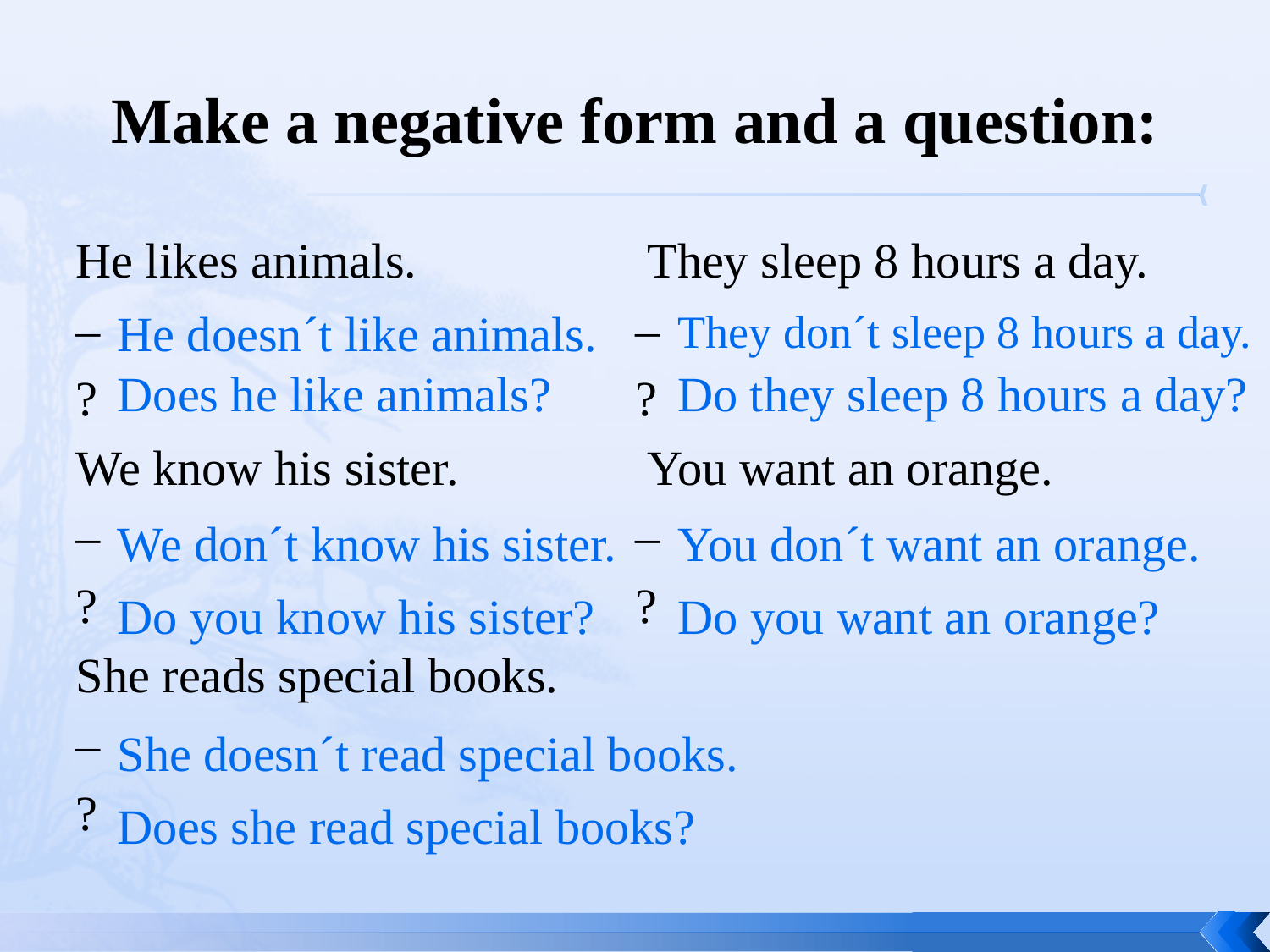

# Make a negative form and a question:
He likes animals.
–
?
We know his sister.
–
?
She reads special books.
–
?
 They sleep 8 hours a day.
–
?
 You want an orange.
–
?

He doesn´t like animals.
They don´t sleep 8 hours a day.
Does he like animals?
Do they sleep 8 hours a day?
We don´t know his sister.
You don´t want an orange.
Do you know his sister?
Do you want an orange?
She doesn´t read special books.
Does she read special books?